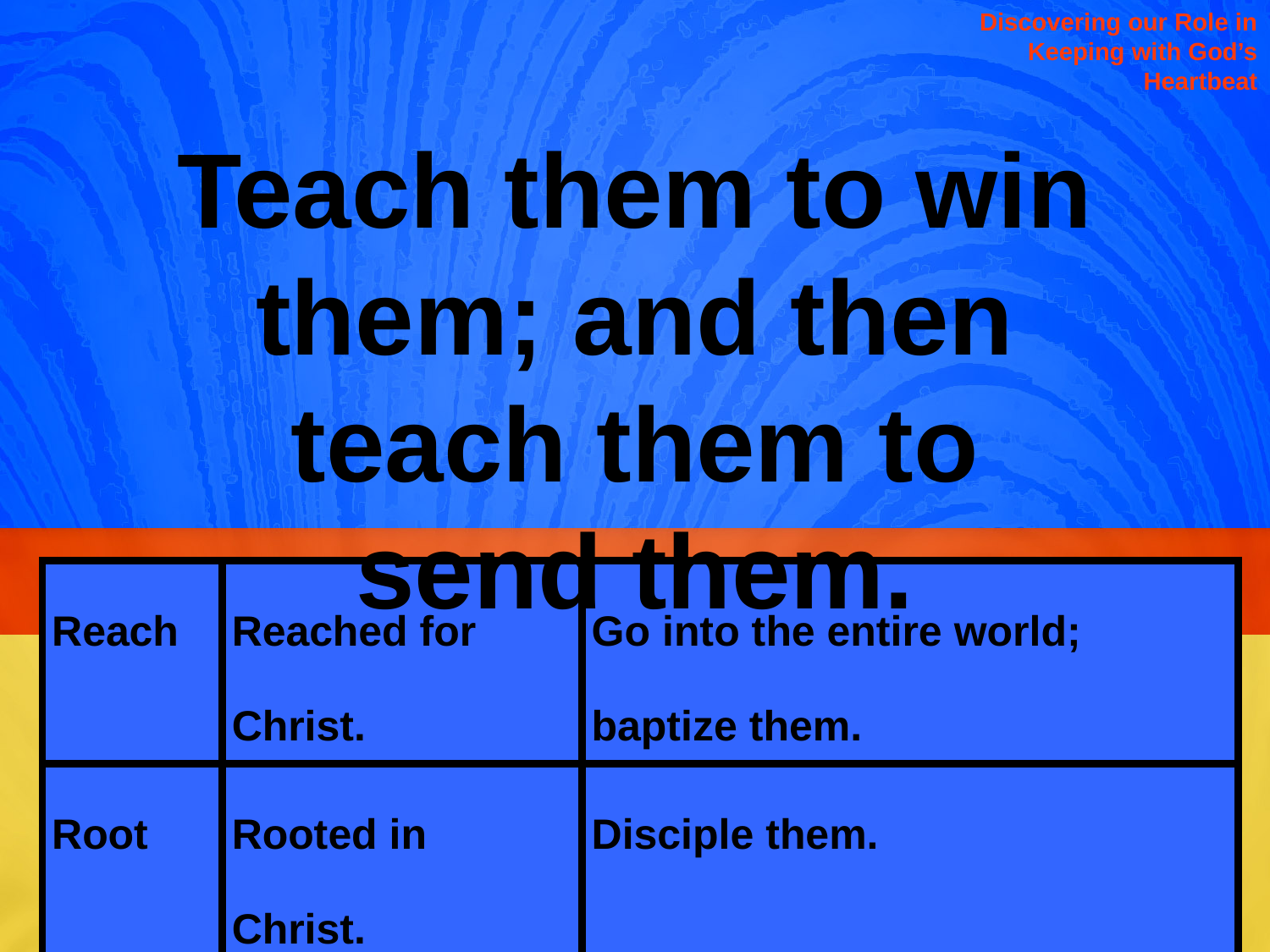

Discovering our Role in Keeping with God’s Heartbeat
Teach them to win them; and then teach them to send them.
| Reach | Reached for Christ. | Go into the entire world; baptize them. |
| --- | --- | --- |
| Root | Rooted in Christ. | Disciple them. |
| Ready | Readied for further outreach. | Teach them to obey all things Christ commanded. (Matthew 28:19-20) |